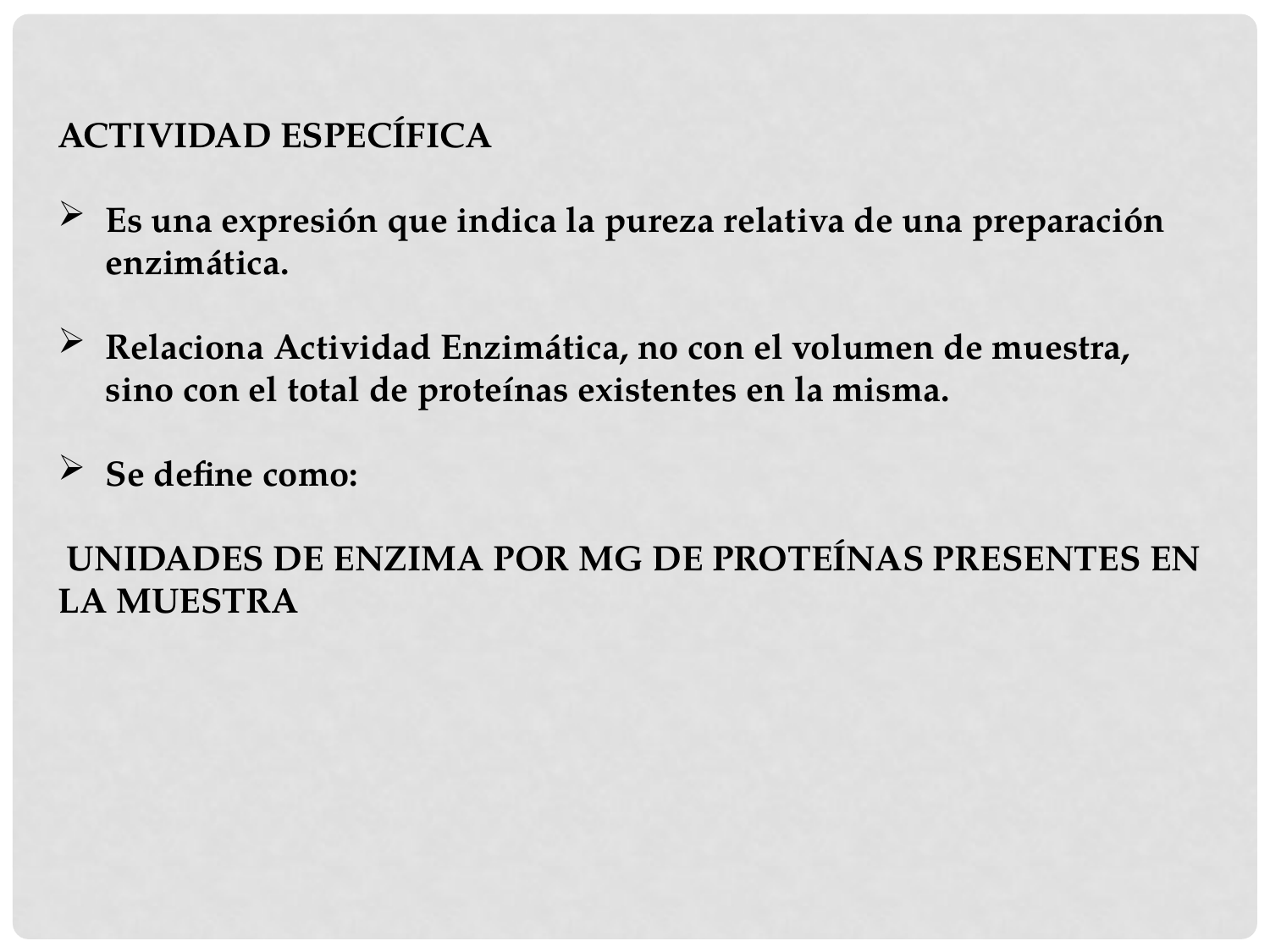

ACTIVIDAD ESPECÍFICA

Es una expresión que indica la pureza relativa de una preparación enzimática.

Relaciona Actividad Enzimática, no con el volumen de muestra, sino con el total de proteínas existentes en la misma.

Se define como:

 UNIDADES DE ENZIMA POR MG DE PROTEÍNAS PRESENTES EN LA MUESTRA